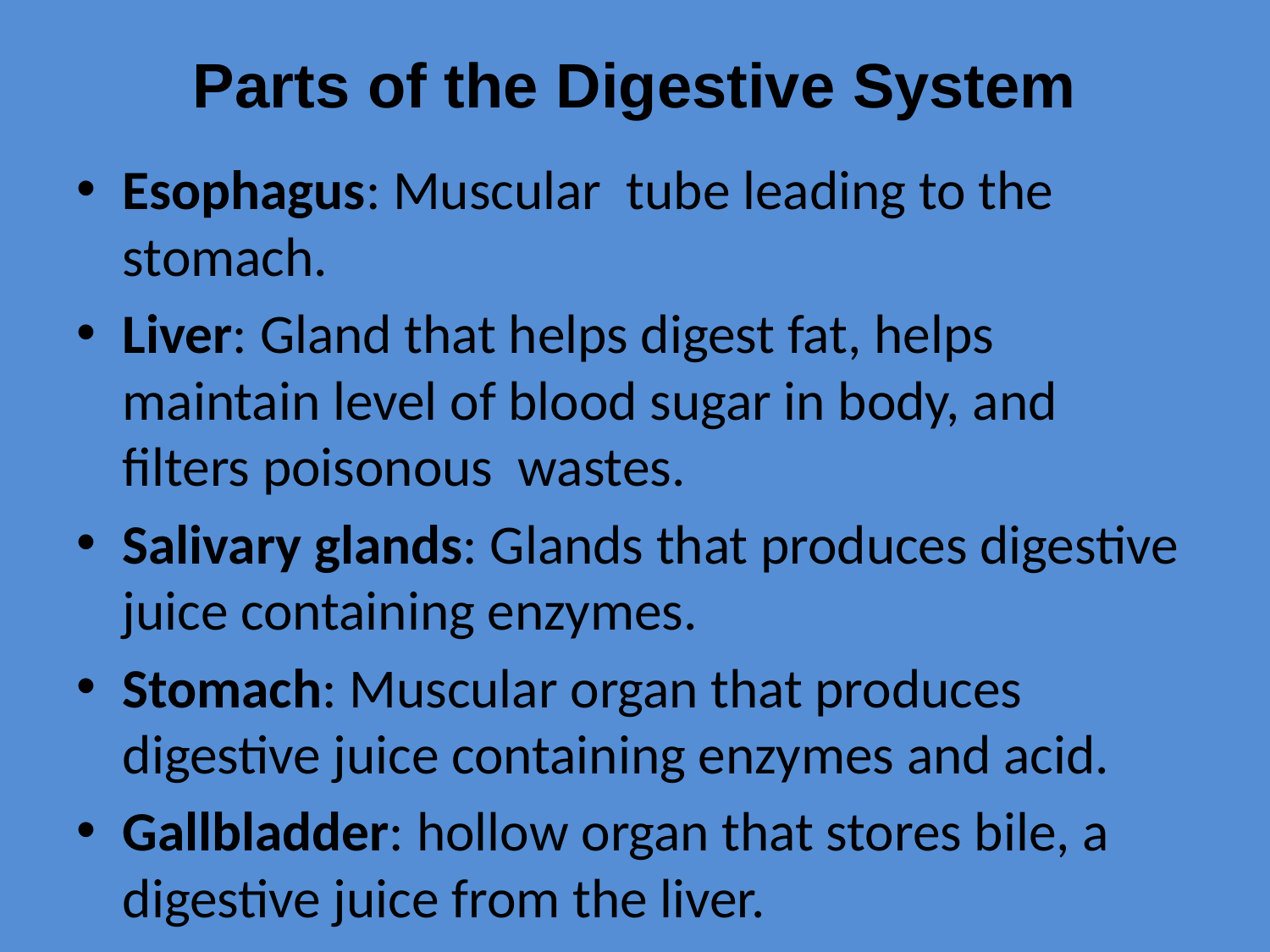

# Parts of the Digestive System
Esophagus: Muscular  tube leading to the stomach.
Liver: Gland that helps digest fat, helps maintain level of blood sugar in body, and filters poisonous  wastes.
Salivary glands: Glands that produces digestive juice containing enzymes.
Stomach: Muscular organ that produces digestive juice containing enzymes and acid.
Gallbladder: hollow organ that stores bile, a digestive juice from the liver.